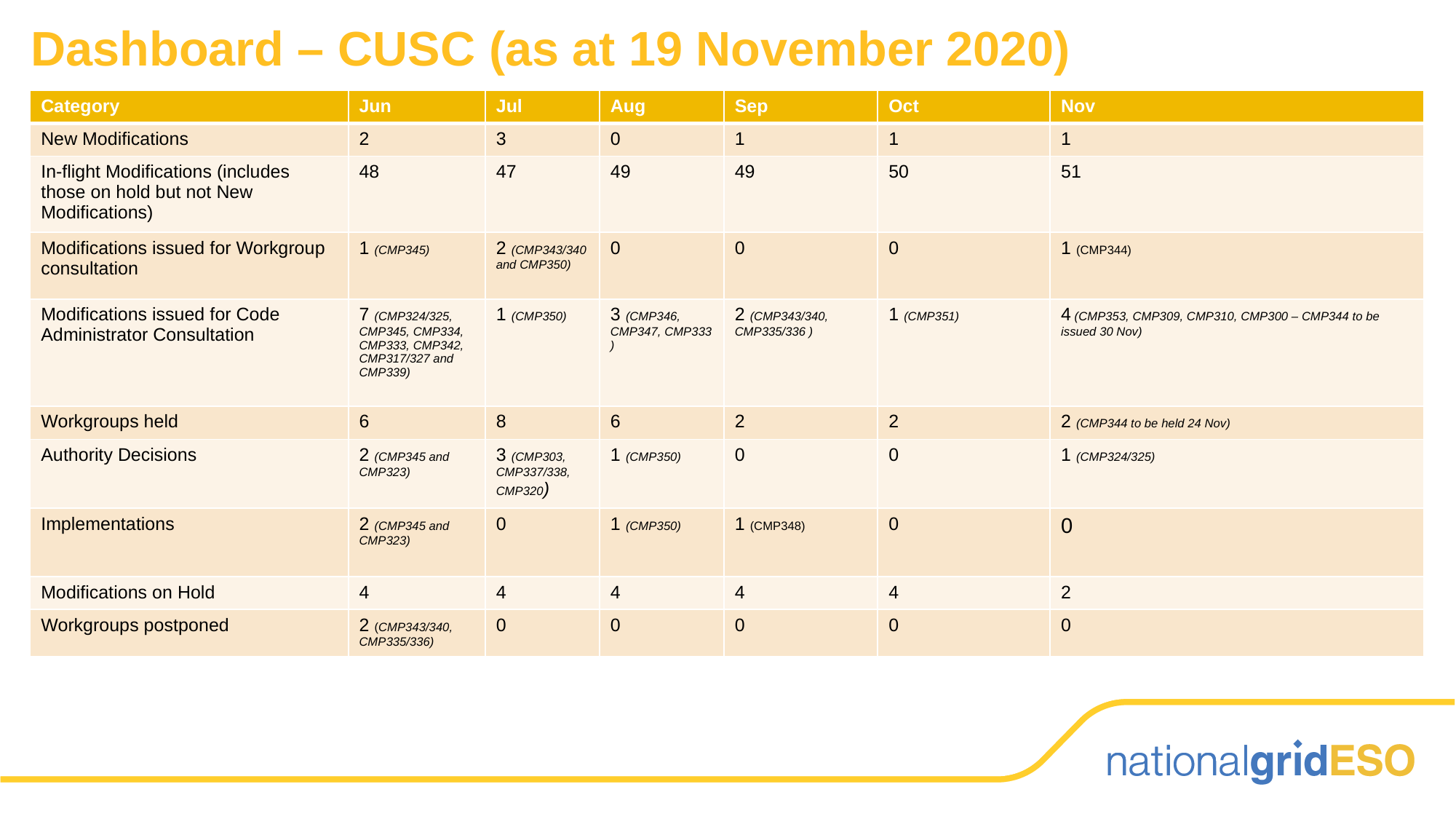

Dashboard – CUSC (as at 19 November 2020)
| Category | Jun | Jul | Aug | Sep | Oct | Nov |
| --- | --- | --- | --- | --- | --- | --- |
| New Modifications | 2 | 3 | 0 | 1 | 1 | 1 |
| In-flight Modifications (includes those on hold but not New Modifications) | 48 | 47 | 49 | 49 | 50 | 51 |
| Modifications issued for Workgroup consultation | 1 (CMP345) | 2 (CMP343/340 and CMP350) | 0 | 0 | 0 | 1 (CMP344) |
| Modifications issued for Code Administrator Consultation | 7 (CMP324/325, CMP345, CMP334, CMP333, CMP342, CMP317/327 and CMP339) | 1 (CMP350) | 3 (CMP346, CMP347, CMP333 ) | 2 (CMP343/340, CMP335/336 ) | 1 (CMP351) | 4 (CMP353, CMP309, CMP310, CMP300 – CMP344 to be issued 30 Nov) |
| Workgroups held | 6 | 8 | 6 | 2 | 2 | 2 (CMP344 to be held 24 Nov) |
| Authority Decisions | 2 (CMP345 and CMP323) | 3 (CMP303, CMP337/338, CMP320) | 1 (CMP350) | 0 | 0 | 1 (CMP324/325) |
| Implementations | 2 (CMP345 and CMP323) | 0 | 1 (CMP350) | 1 (CMP348) | 0 | 0 |
| Modifications on Hold | 4 | 4 | 4 | 4 | 4 | 2 |
| Workgroups postponed | 2 (CMP343/340, CMP335/336) | 0 | 0 | 0 | 0 | 0 |